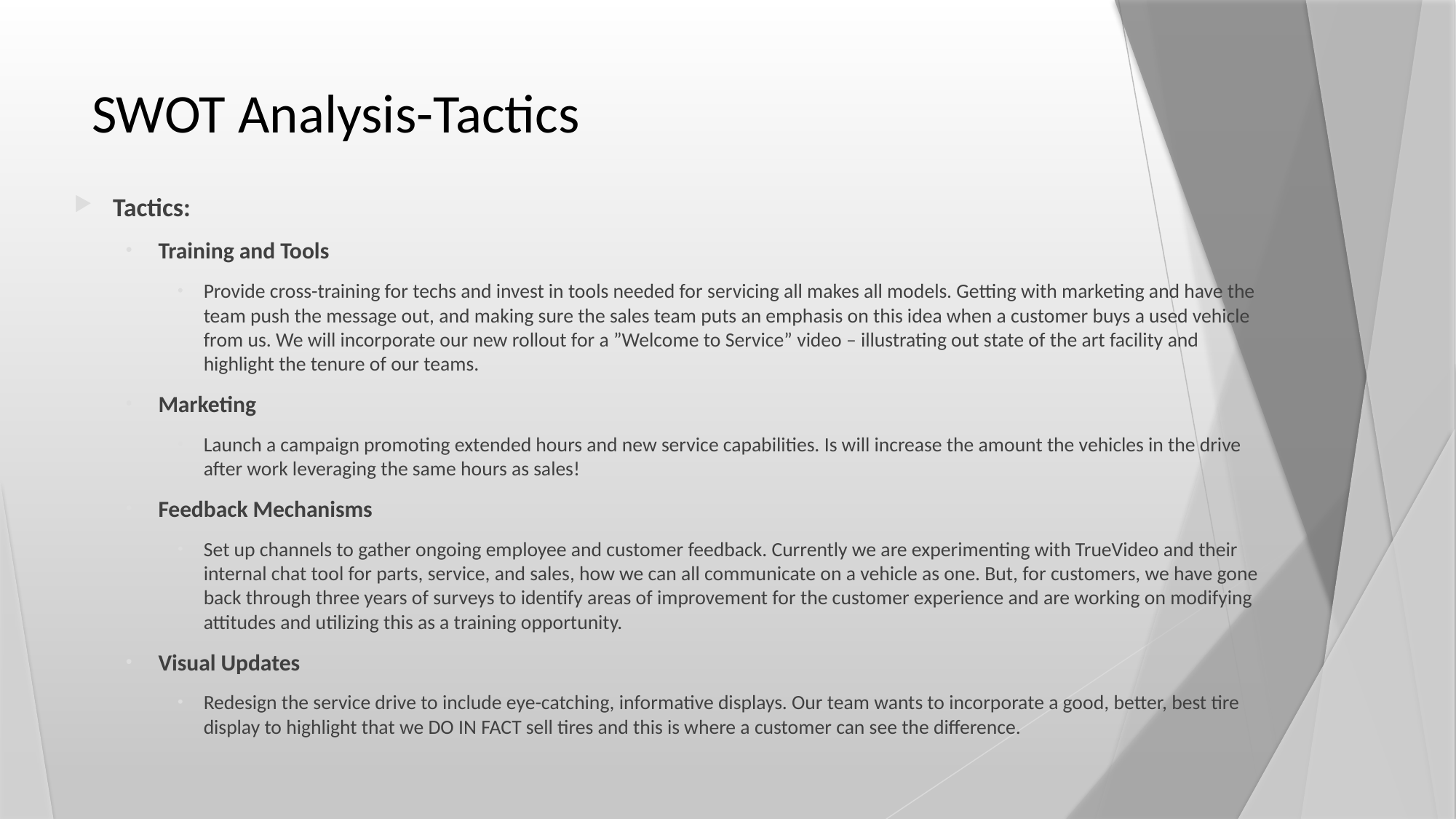

# SWOT Analysis-Tactics
Tactics:
Training and Tools
Provide cross-training for techs and invest in tools needed for servicing all makes all models. Getting with marketing and have the team push the message out, and making sure the sales team puts an emphasis on this idea when a customer buys a used vehicle from us. We will incorporate our new rollout for a ”Welcome to Service” video – illustrating out state of the art facility and highlight the tenure of our teams.
Marketing
Launch a campaign promoting extended hours and new service capabilities. Is will increase the amount the vehicles in the drive after work leveraging the same hours as sales!
Feedback Mechanisms
Set up channels to gather ongoing employee and customer feedback. Currently we are experimenting with TrueVideo and their internal chat tool for parts, service, and sales, how we can all communicate on a vehicle as one. But, for customers, we have gone back through three years of surveys to identify areas of improvement for the customer experience and are working on modifying attitudes and utilizing this as a training opportunity.
Visual Updates
Redesign the service drive to include eye-catching, informative displays. Our team wants to incorporate a good, better, best tire display to highlight that we DO IN FACT sell tires and this is where a customer can see the difference.